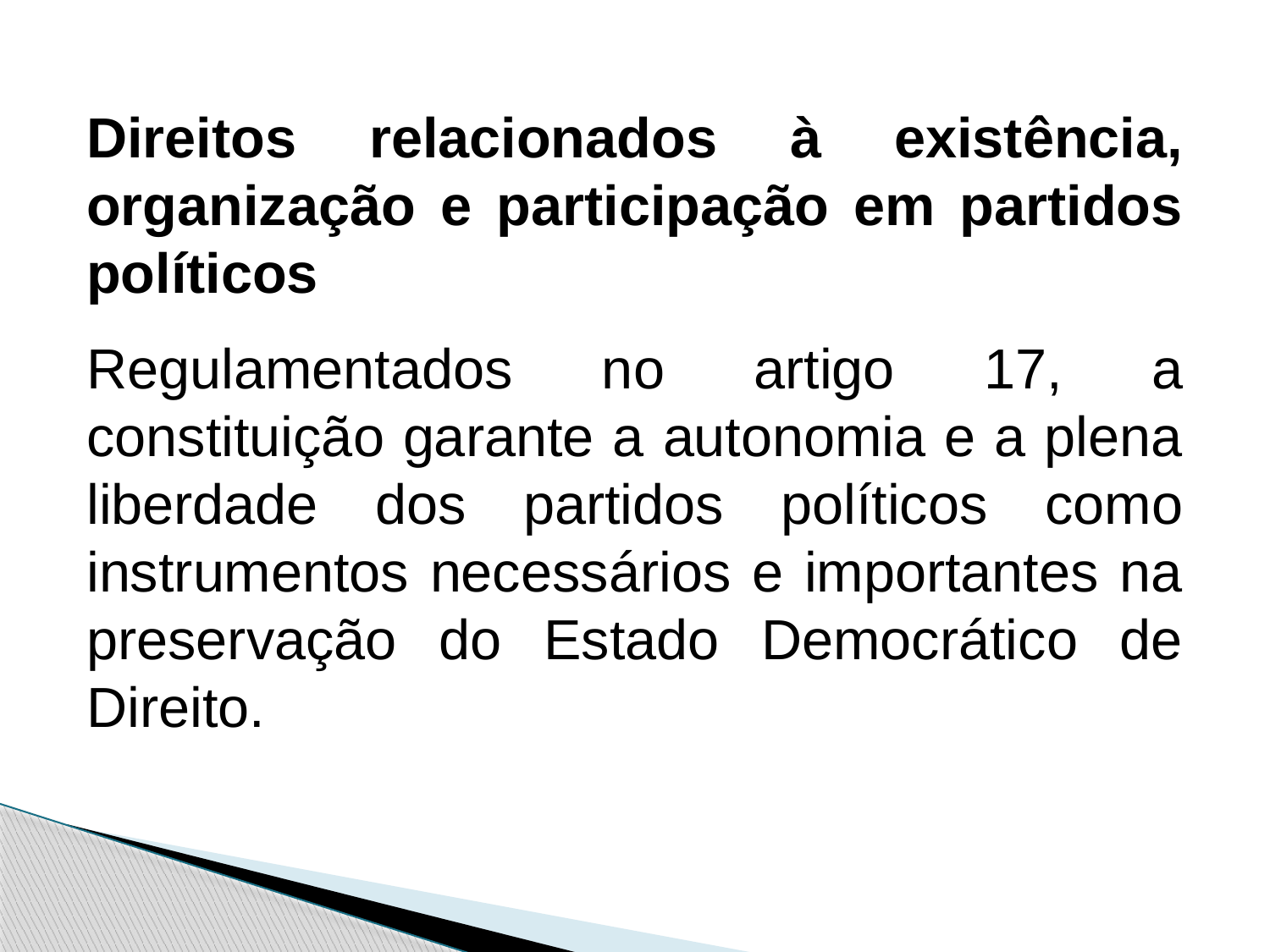

Direitos relacionados à existência, organização e participação em partidos políticos
Regulamentados no artigo 17, a constituição garante a autonomia e a plena liberdade dos partidos políticos como instrumentos necessários e importantes na preservação do Estado Democrático de Direito.